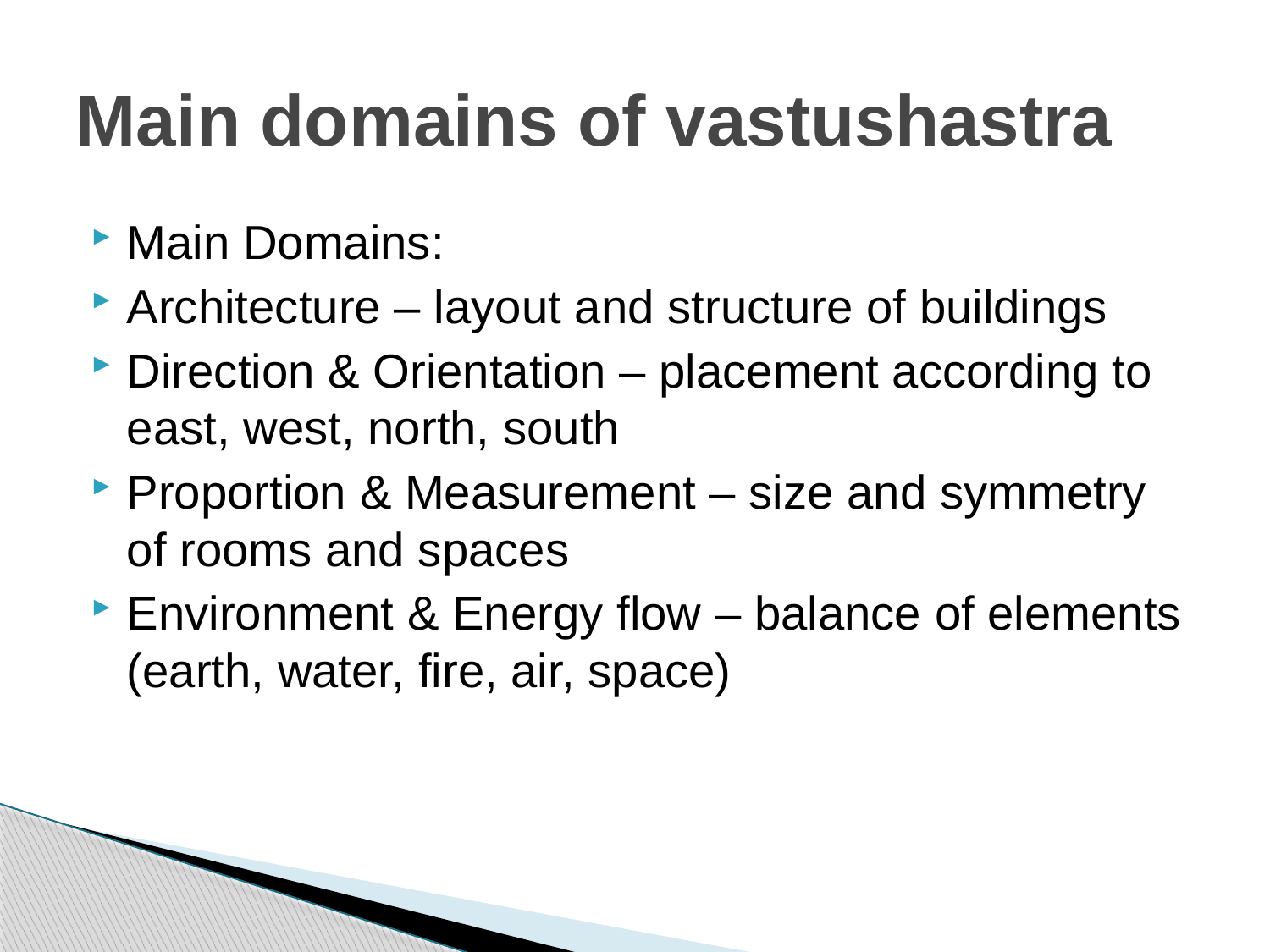

# Main domains of vastushastra
Main Domains:
Architecture – layout and structure of buildings
Direction & Orientation – placement according to east, west, north, south
Proportion & Measurement – size and symmetry of rooms and spaces
Environment & Energy flow – balance of elements (earth, water, fire, air, space)